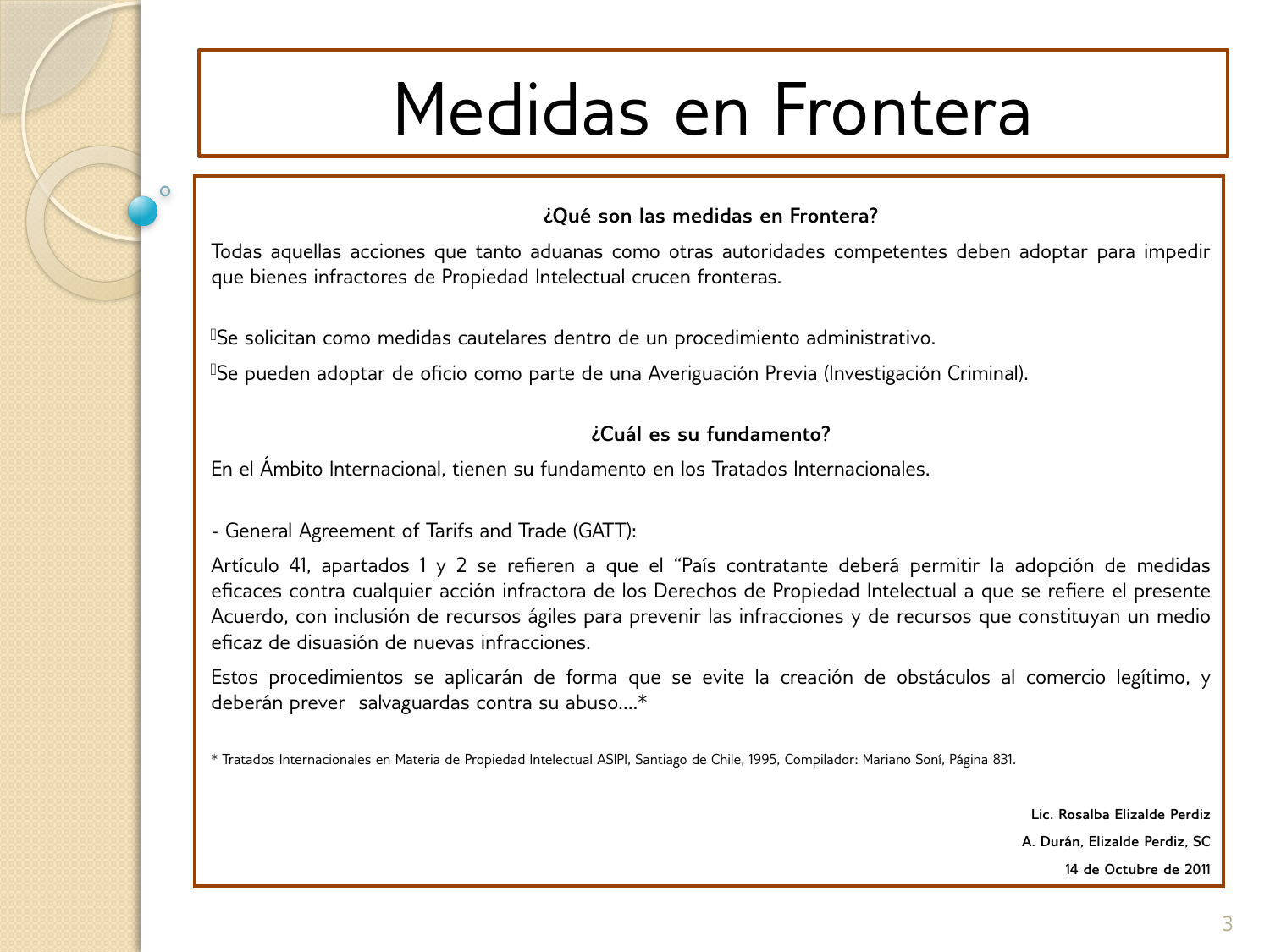

# Medidas en Frontera

¿Qué son las medidas en Frontera?
Todas aquellas acciones que tanto aduanas como otras autoridades competentes deben adoptar para impedir que bienes infractores de Propiedad Intelectual crucen fronteras.

Se solicitan como medidas cautelares dentro de un procedimiento administrativo.
Se pueden adoptar de oficio como parte de una Averiguación Previa (Investigación Criminal).

¿Cuál es su fundamento?
En el Ámbito Internacional, tienen su fundamento en los Tratados Internacionales.

- General Agreement of Tarifs and Trade (GATT):
Artículo 41, apartados 1 y 2 se refieren a que el “País contratante deberá permitir la adopción de medidas eficaces contra cualquier acción infractora de los Derechos de Propiedad Intelectual a que se refiere el presente Acuerdo, con inclusión de recursos ágiles para prevenir las infracciones y de recursos que constituyan un medio eficaz de disuasión de nuevas infracciones.
Estos procedimientos se aplicarán de forma que se evite la creación de obstáculos al comercio legítimo, y deberán prever  salvaguardas contra su abuso….*

* Tratados Internacionales en Materia de Propiedad Intelectual ASIPI, Santiago de Chile, 1995, Compilador: Mariano Soní, Página 831.

Lic. Rosalba Elizalde Perdiz
A. Durán, Elizalde Perdiz, SC
14 de Octubre de 2011

3